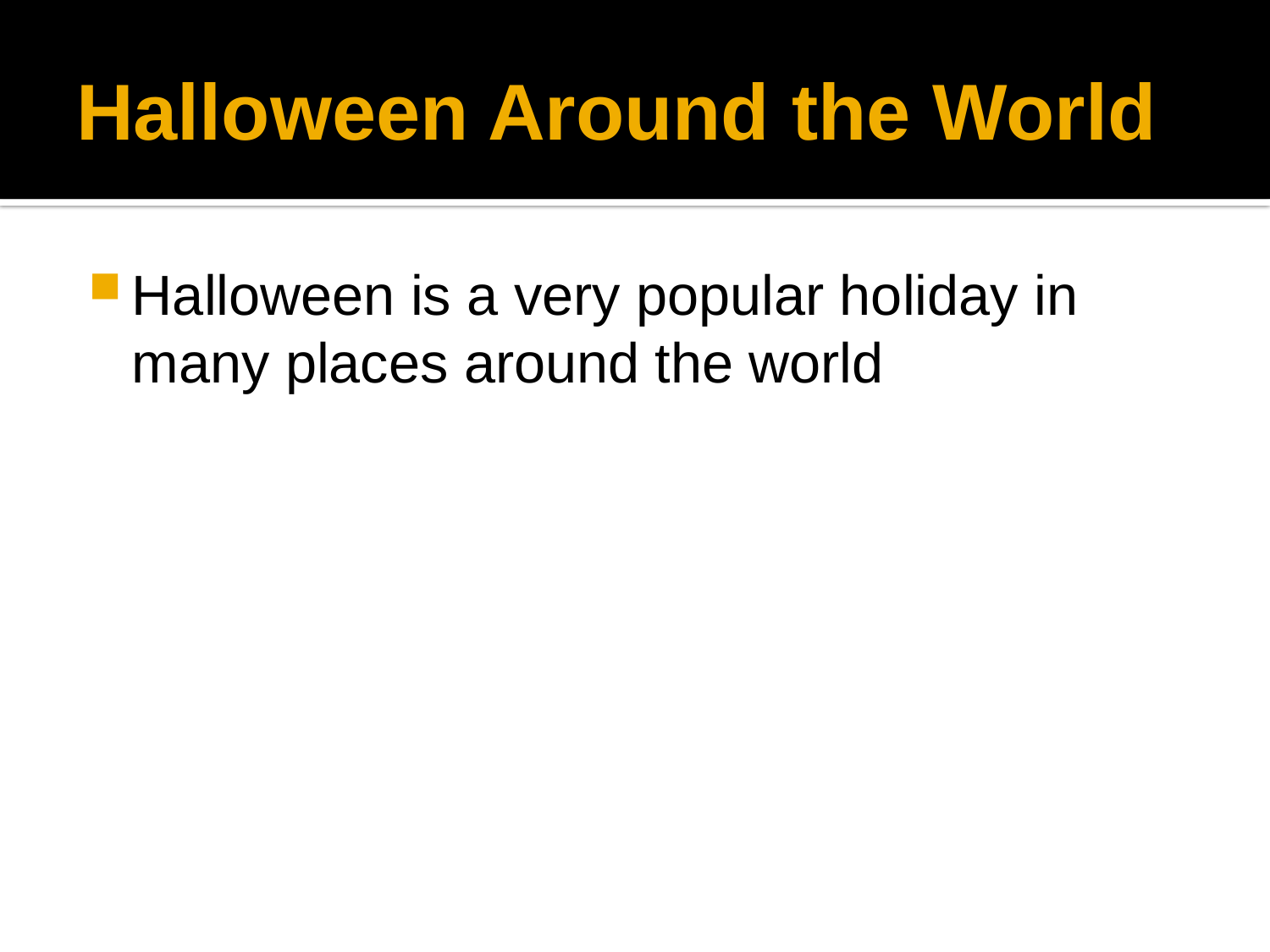

# Halloween Around the World
Halloween is a very popular holiday in many places around the world